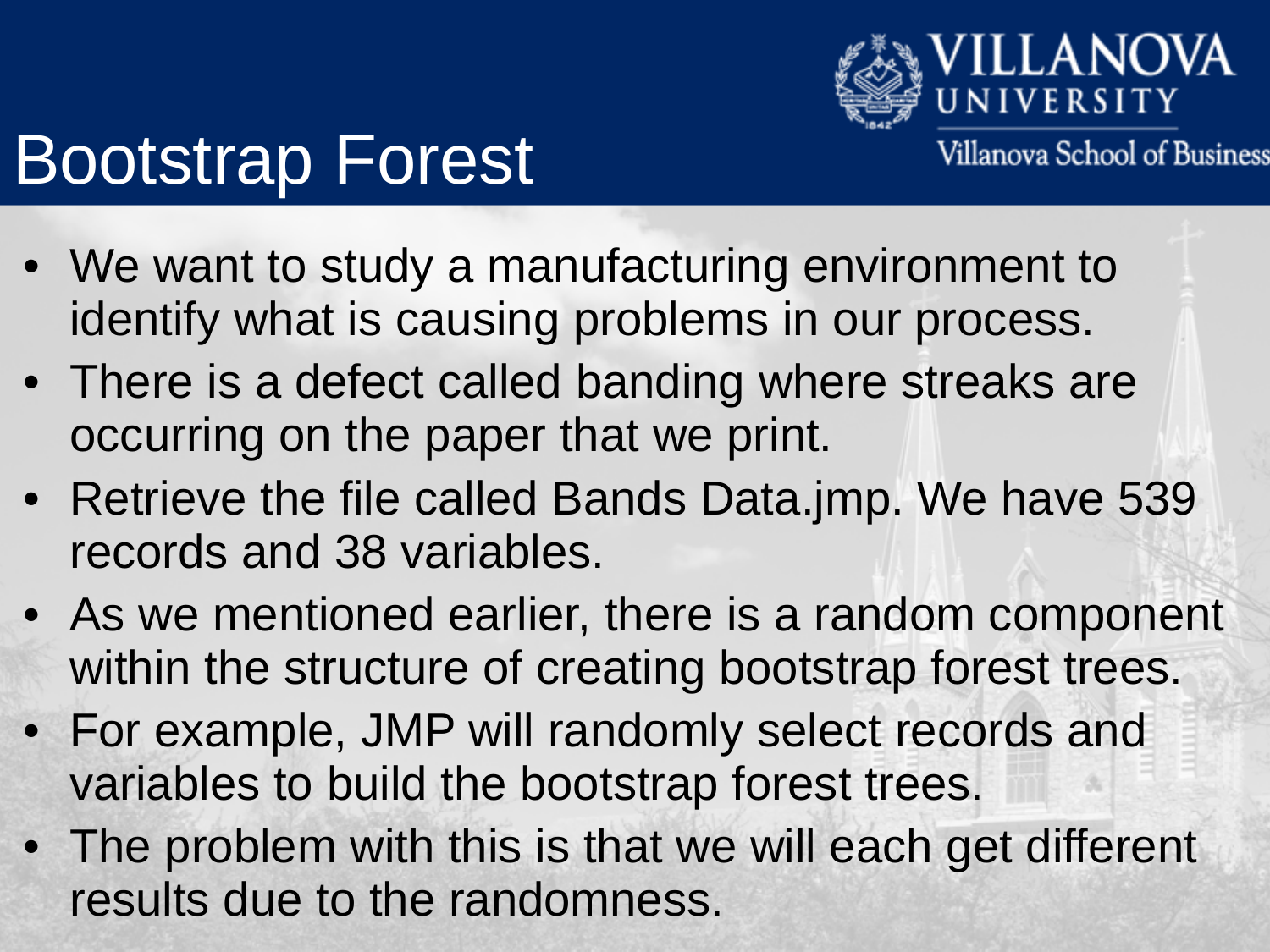

Bootstrap Forest
We want to study a manufacturing environment to identify what is causing problems in our process.
There is a defect called banding where streaks are occurring on the paper that we print.
Retrieve the file called Bands Data.jmp. We have 539 records and 38 variables.
As we mentioned earlier, there is a random component within the structure of creating bootstrap forest trees.
For example, JMP will randomly select records and variables to build the bootstrap forest trees.
The problem with this is that we will each get different results due to the randomness.